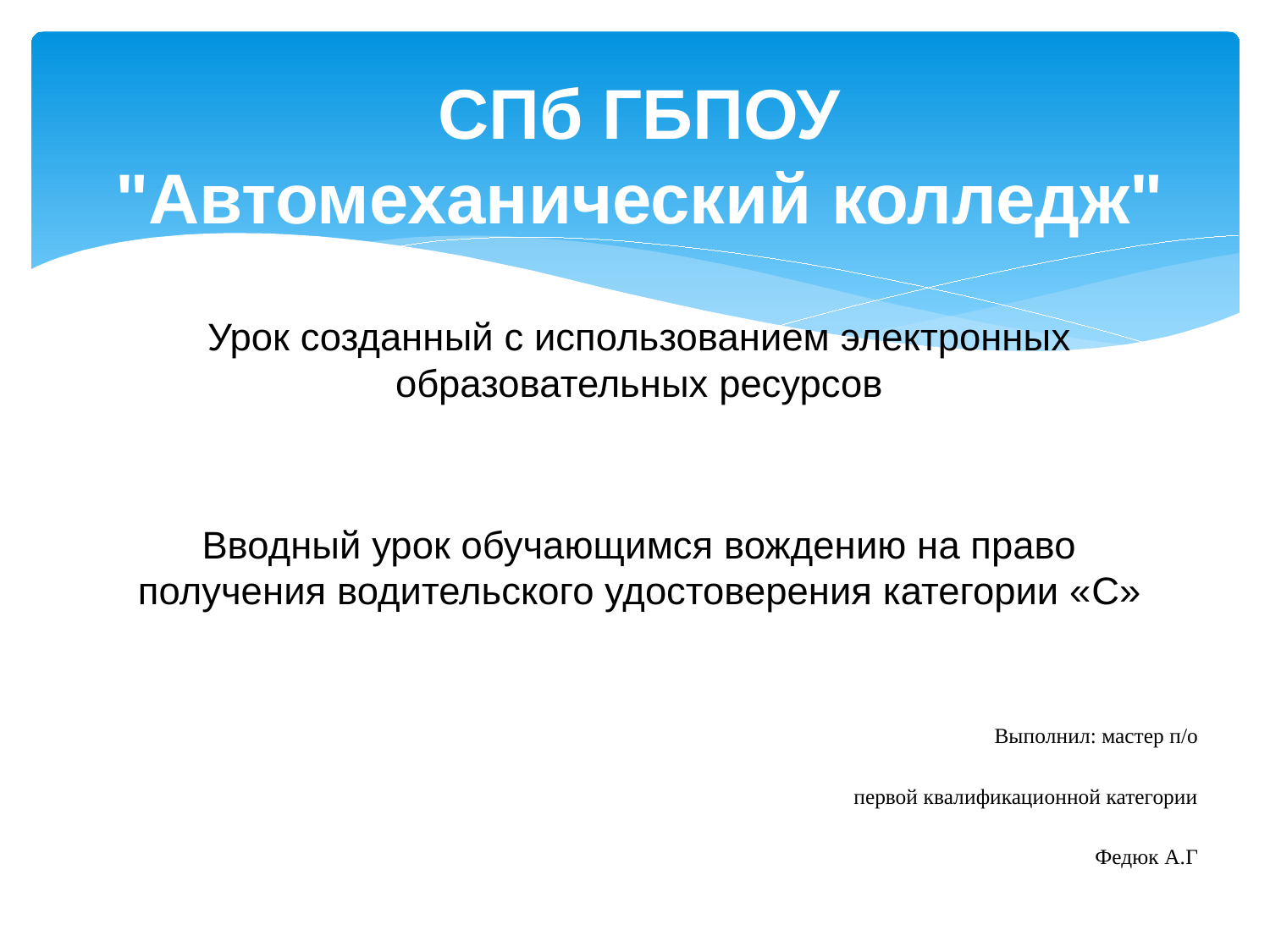

# СПб ГБПОУ "Автомеханический колледж"
Урок созданный с использованием электронных образовательных ресурсов

Вводный урок обучающимся вождению на право получения водительского удостоверения категории «C»
Выполнил: мастер п/о

первой квалификационной категории

Федюк А.Г